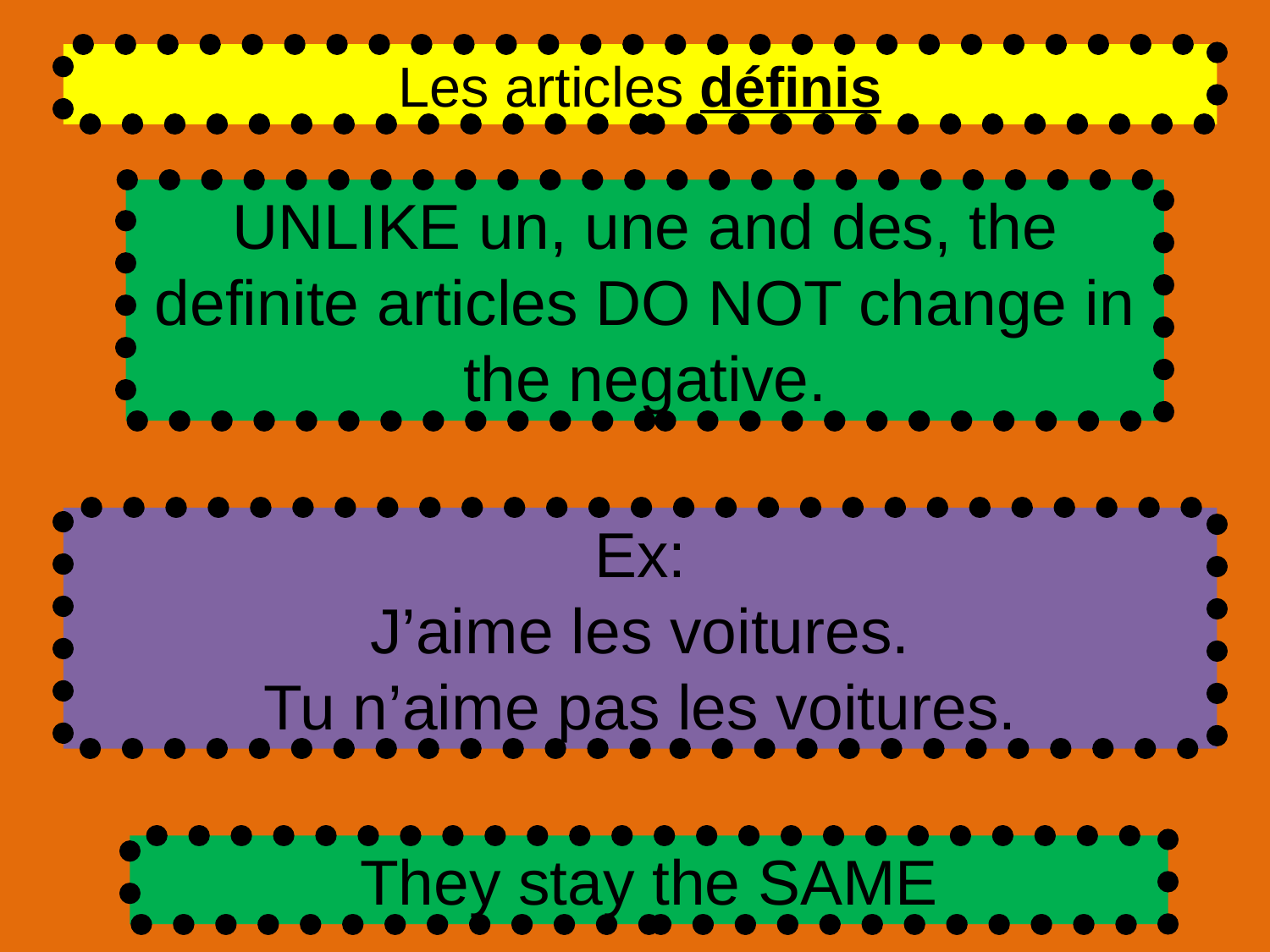

Les articles définis
UNLIKE un, une and des, the definite articles DO NOT change in the negative.
Ex:
J’aime les voitures.
Tu n’aime pas les voitures.
They stay the SAME